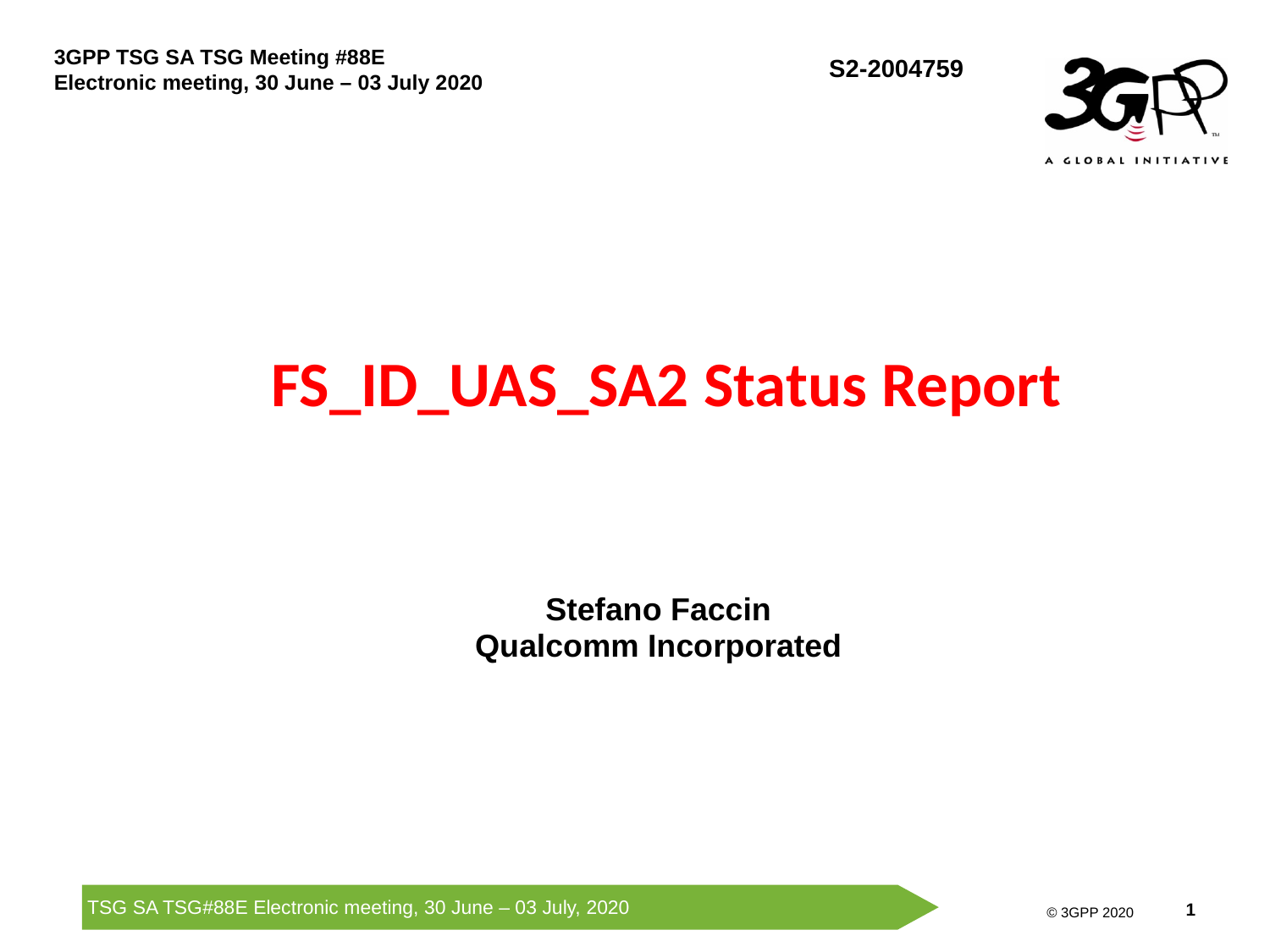

# FS_ID_UAS_SA2 Status Report
Stefano Faccin
Qualcomm Incorporated